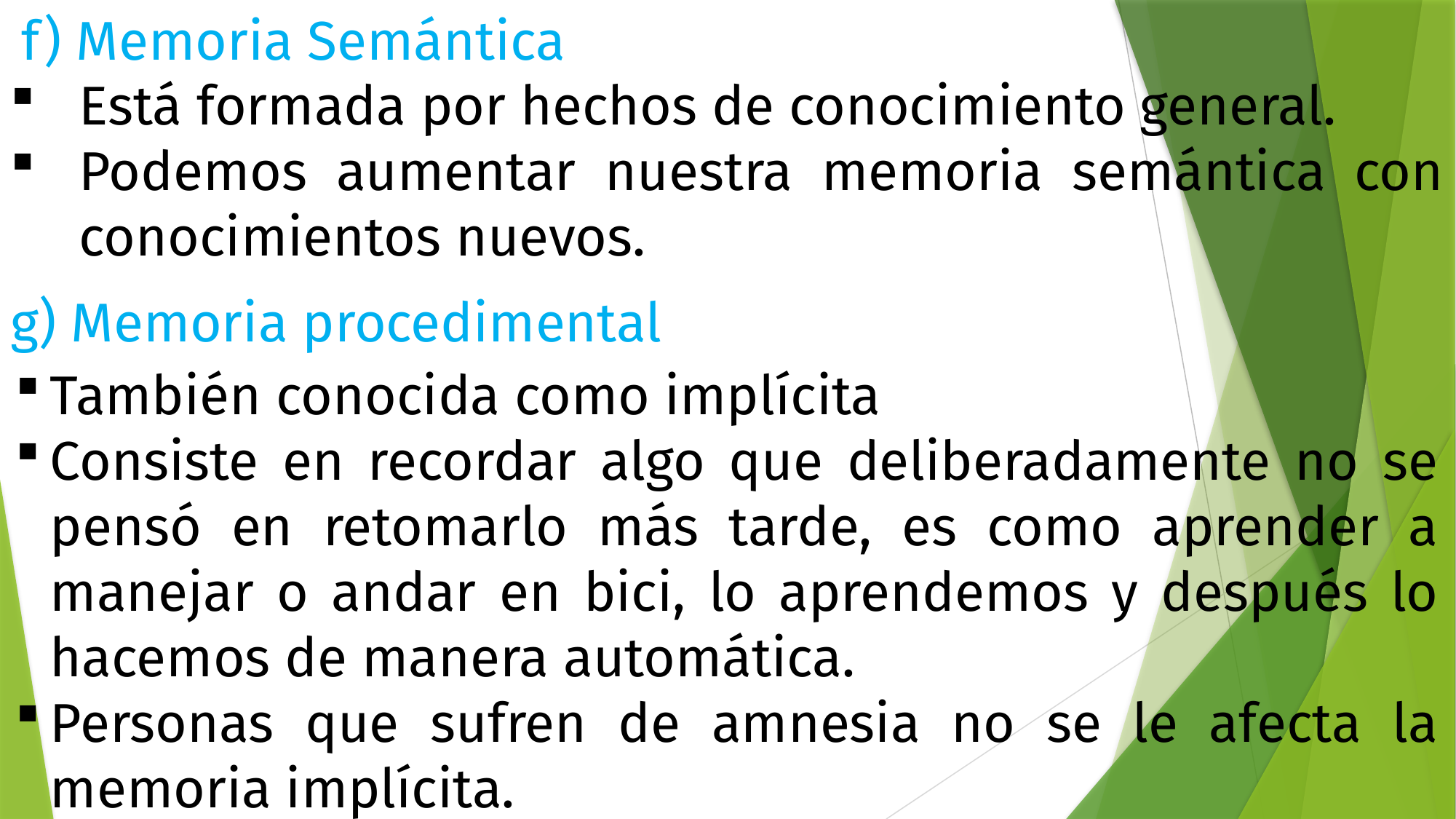

# f) Memoria Semántica
Está formada por hechos de conocimiento general.
Podemos aumentar nuestra memoria semántica con conocimientos nuevos.

g) Memoria procedimental
También conocida como implícita
Consiste en recordar algo que deliberadamente no se pensó en retomarlo más tarde, es como aprender a manejar o andar en bici, lo aprendemos y después lo hacemos de manera automática.
Personas que sufren de amnesia no se le afecta la memoria implícita.